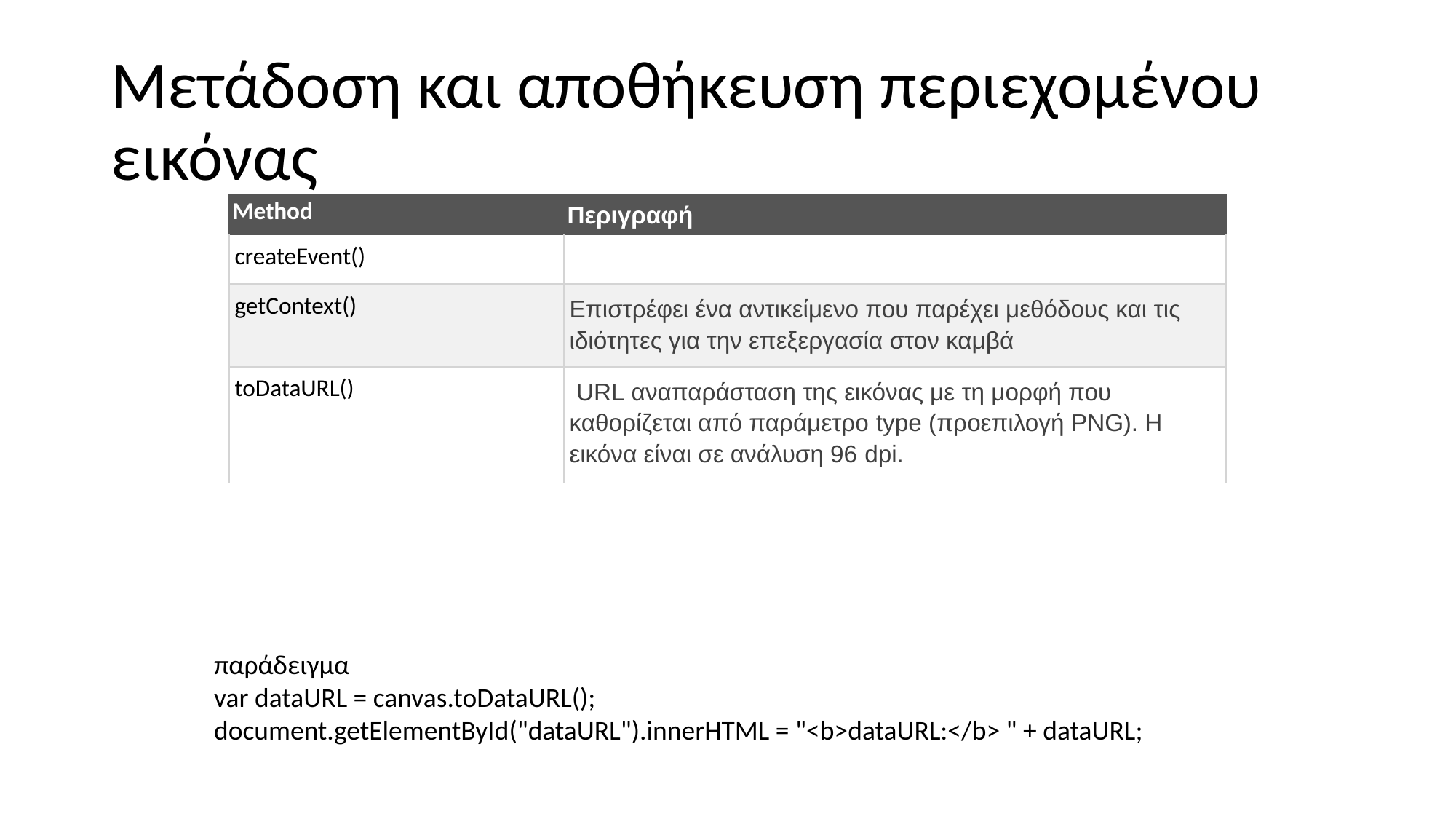

# Μετάδοση και αποθήκευση περιεχομένου εικόνας
| Method | Περιγραφή |
| --- | --- |
| createEvent() |  |
| getContext() | Επιστρέφει ένα αντικείμενο που παρέχει μεθόδους και τις ιδιότητες για την επεξεργασία στον καμβά |
| toDataURL() | URL αναπαράσταση της εικόνας με τη μορφή που καθορίζεται από παράμετρο type (προεπιλογή PNG). Η εικόνα είναι σε ανάλυση 96 dpi. |
παράδειγμα
var dataURL = canvas.toDataURL();
document.getElementById("dataURL").innerHTML = "<b>dataURL:</b> " + dataURL;